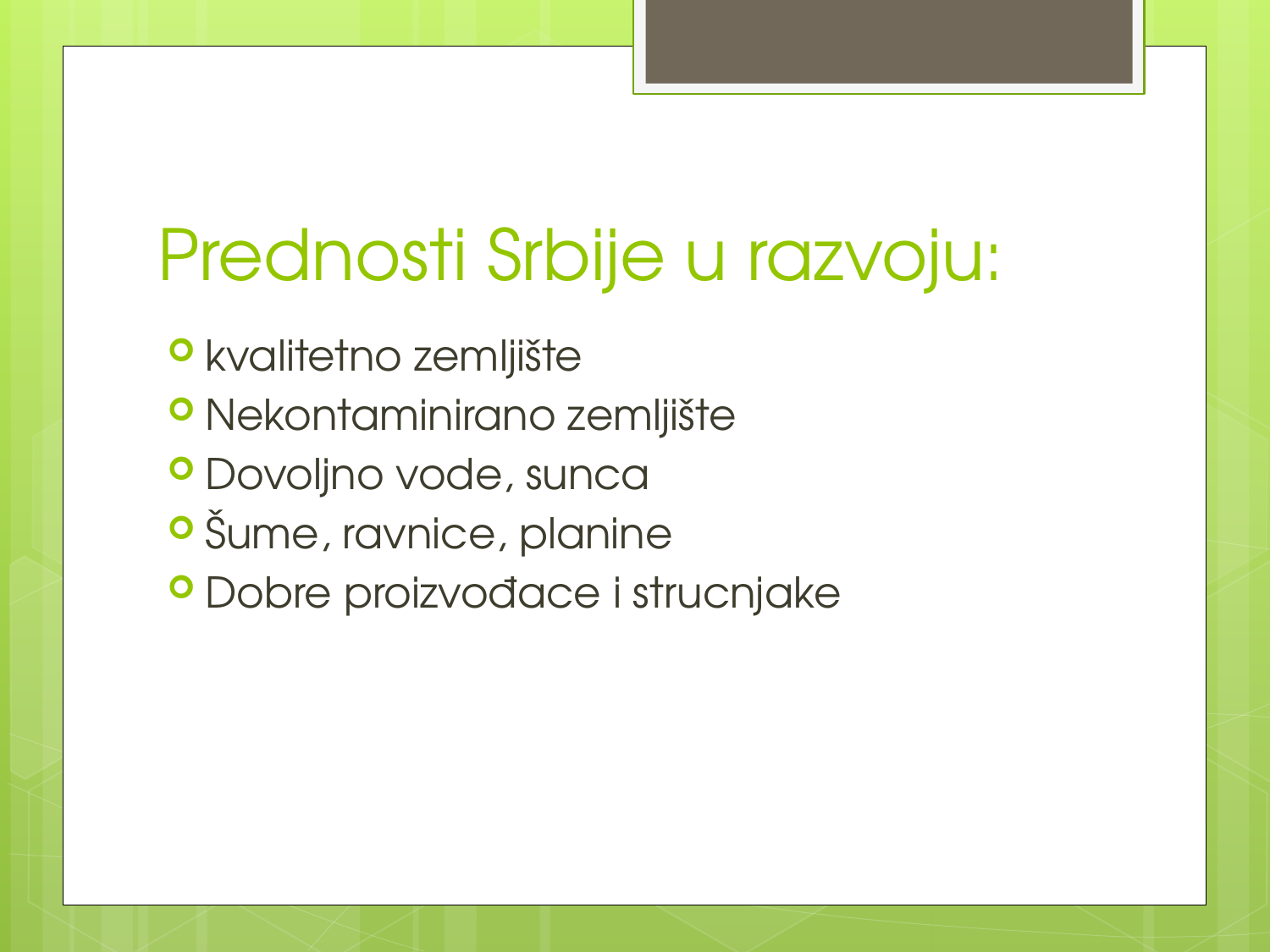

# Prednosti Srbije u razvoju:
kvalitetno zemljište
Nekontaminirano zemljište
Dovoljno vode, sunca
Šume, ravnice, planine
Dobre proizvođace i strucnjake